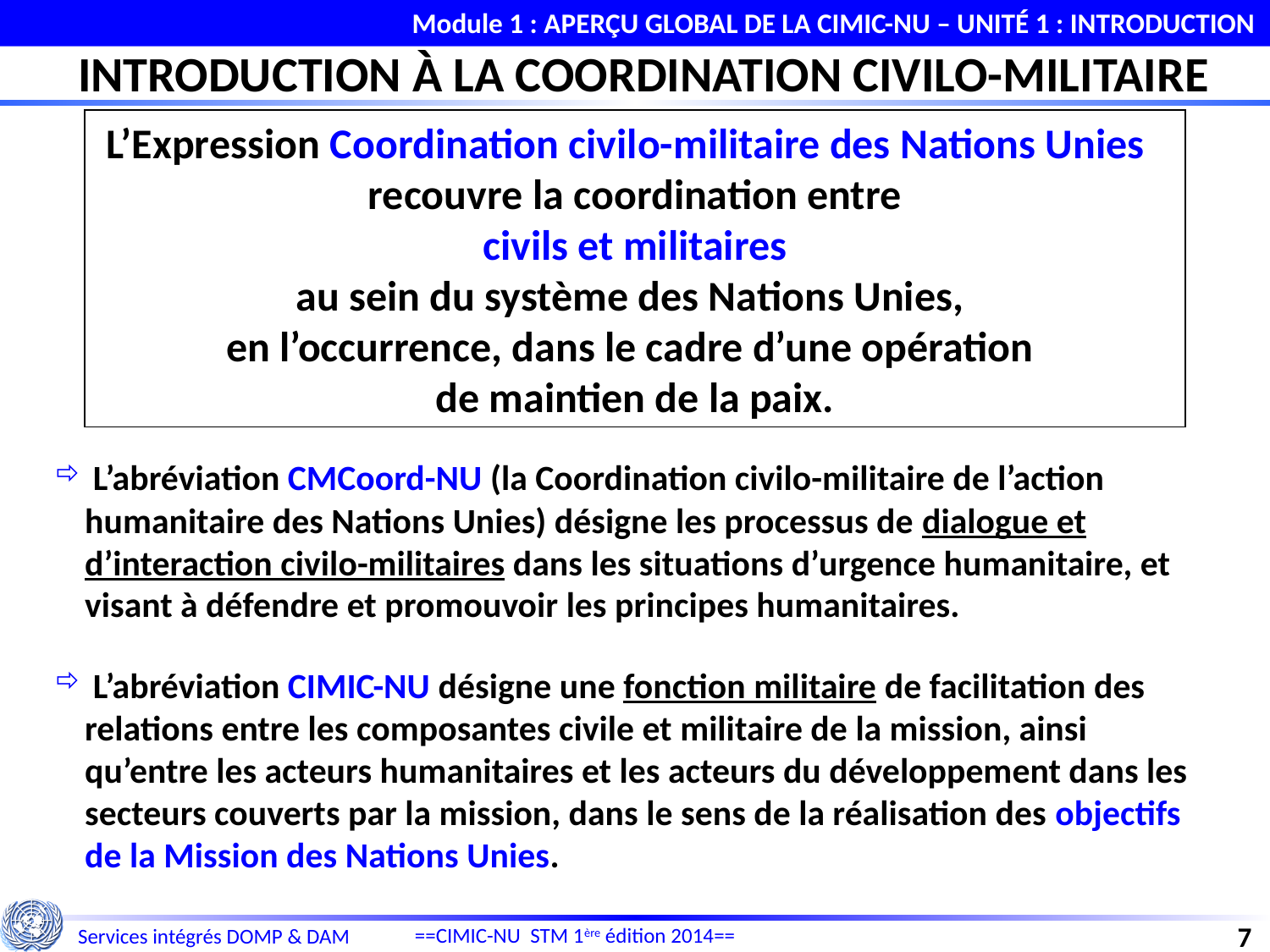

Module 1 : APERÇU GLOBAL DE LA CIMIC-NU – UNITÉ 1 : INTRODUCTION
INTRODUCTION À LA COORDINATION CIVILO-MILITAIRE
L’Expression Coordination civilo-militaire des Nations Unies
recouvre la coordination entre
civils et militaires
au sein du système des Nations Unies,
en l’occurrence, dans le cadre d’une opération
de maintien de la paix.
 L’abréviation CMCoord-NU (la Coordination civilo-militaire de l’action humanitaire des Nations Unies) désigne les processus de dialogue et d’interaction civilo-militaires dans les situations d’urgence humanitaire, et visant à défendre et promouvoir les principes humanitaires.

 L’abréviation CIMIC-NU désigne une fonction militaire de facilitation des relations entre les composantes civile et militaire de la mission, ainsi qu’entre les acteurs humanitaires et les acteurs du développement dans les secteurs couverts par la mission, dans le sens de la réalisation des objectifs de la Mission des Nations Unies.
7
==CIMIC-NU  STM 1ère édition 2014==
Services intégrés DOMP & DAM